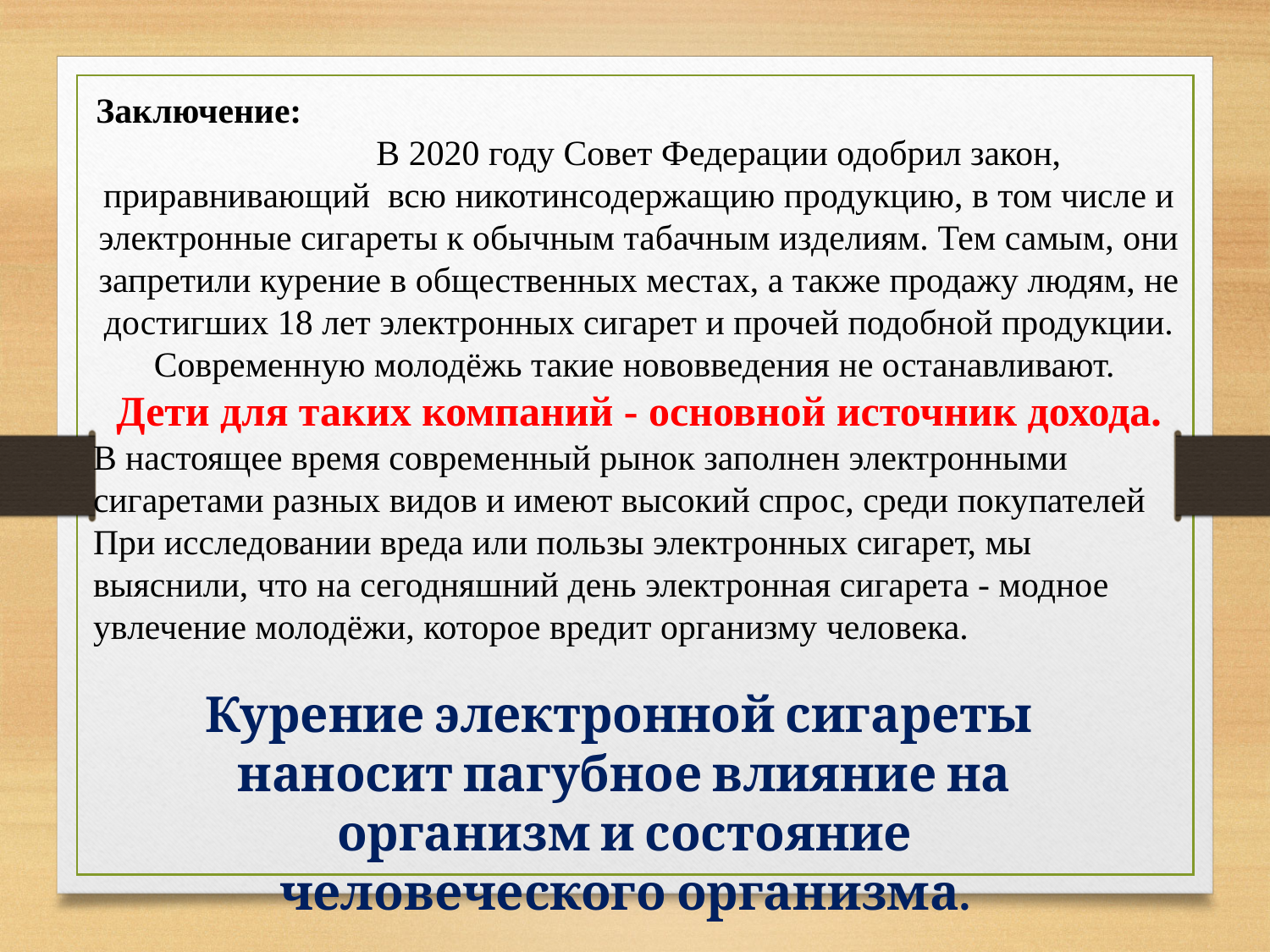

Заключение:                                                                                                                      В 2020 году Совет Федерации одобрил закон, приравнивающий  всю никотинсодержащию продукцию, в том числе и электронные сигареты к обычным табачным изделиям. Тем самым, они запретили курение в общественных местах, а также продажу людям, не достигших 18 лет электронных сигарет и прочей подобной продукции. Современную молодёжь такие нововведения не останавливают.
Дети для таких компаний - основной источник дохода.
В настоящее время современный рынок заполнен электронными сигаретами разных видов и имеют высокий спрос, среди покупателей
При исследовании вреда или пользы электронных сигарет, мы выяснили, что на сегодняшний день электронная сигарета - модное увлечение молодёжи, которое вредит организму человека.
Курение электронной сигареты  наносит пагубное влияние на организм и состояние человеческого организма.